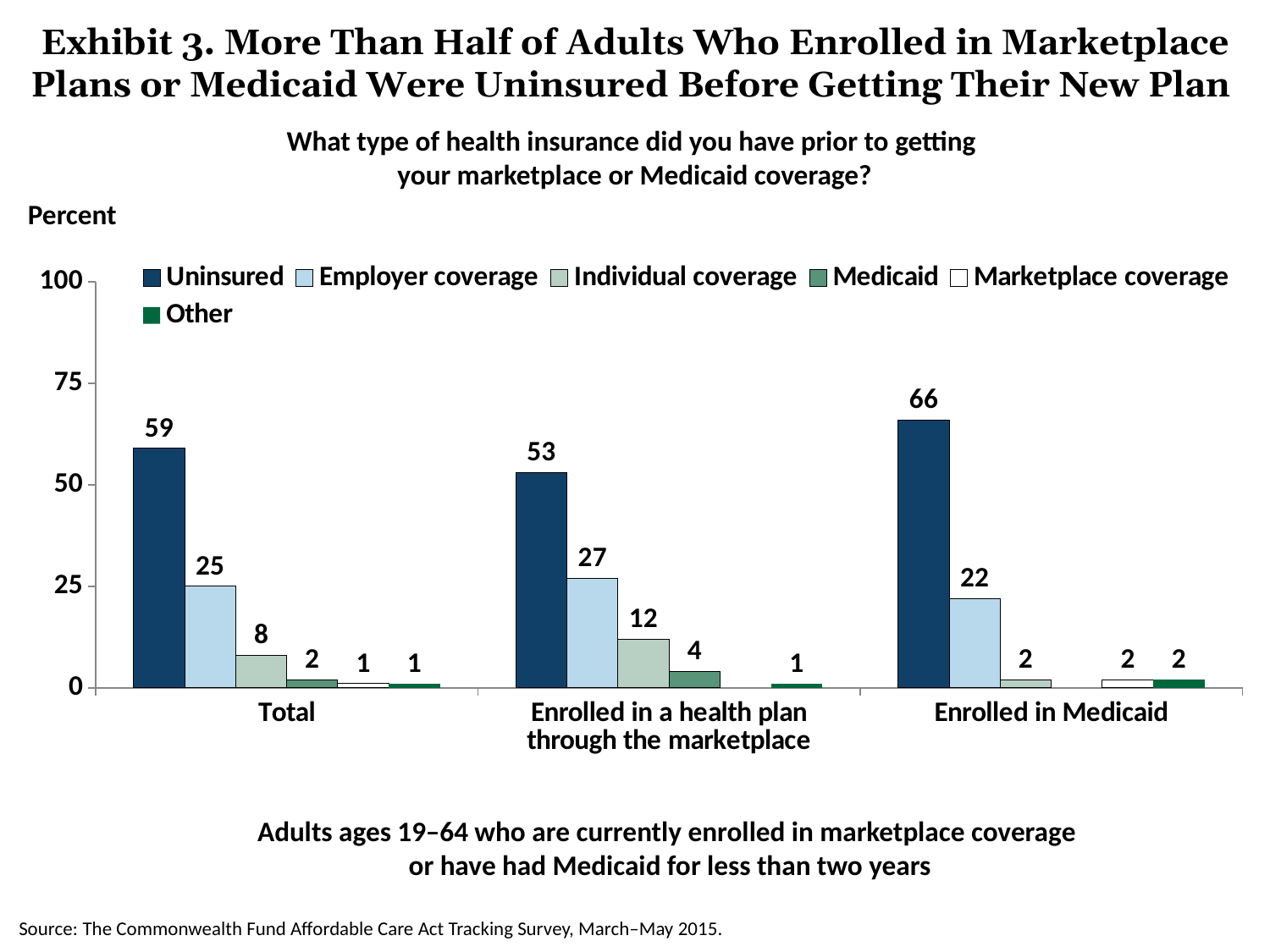

# Exhibit 3. More Than Half of Adults Who Enrolled in Marketplace Plans or Medicaid Were Uninsured Before Getting Their New Plan
What type of health insurance did you have prior to getting
your marketplace or Medicaid coverage?
Percent

### Chart

| Category | Uninsured | Employer coverage | Individual coverage | Medicaid | Marketplace coverage | Other |
|---|---|---|---|---|---|---|
| Total | 59.0 | 25.0 | 8.0 | 2.0 | 1.0 | 1.0 |
| Enrolled in a health plan through the marketplace | 53.0 | 27.0 | 12.0 | 4.0 | None | 1.0 |
| Enrolled in Medicaid | 66.0 | 22.0 | 2.0 | None | 2.0 | 2.0 |
Adults ages 19–64 who are currently enrolled in marketplace coverage
or have had Medicaid for less than two years
Source: The Commonwealth Fund Affordable Care Act Tracking Survey, March–May 2015.